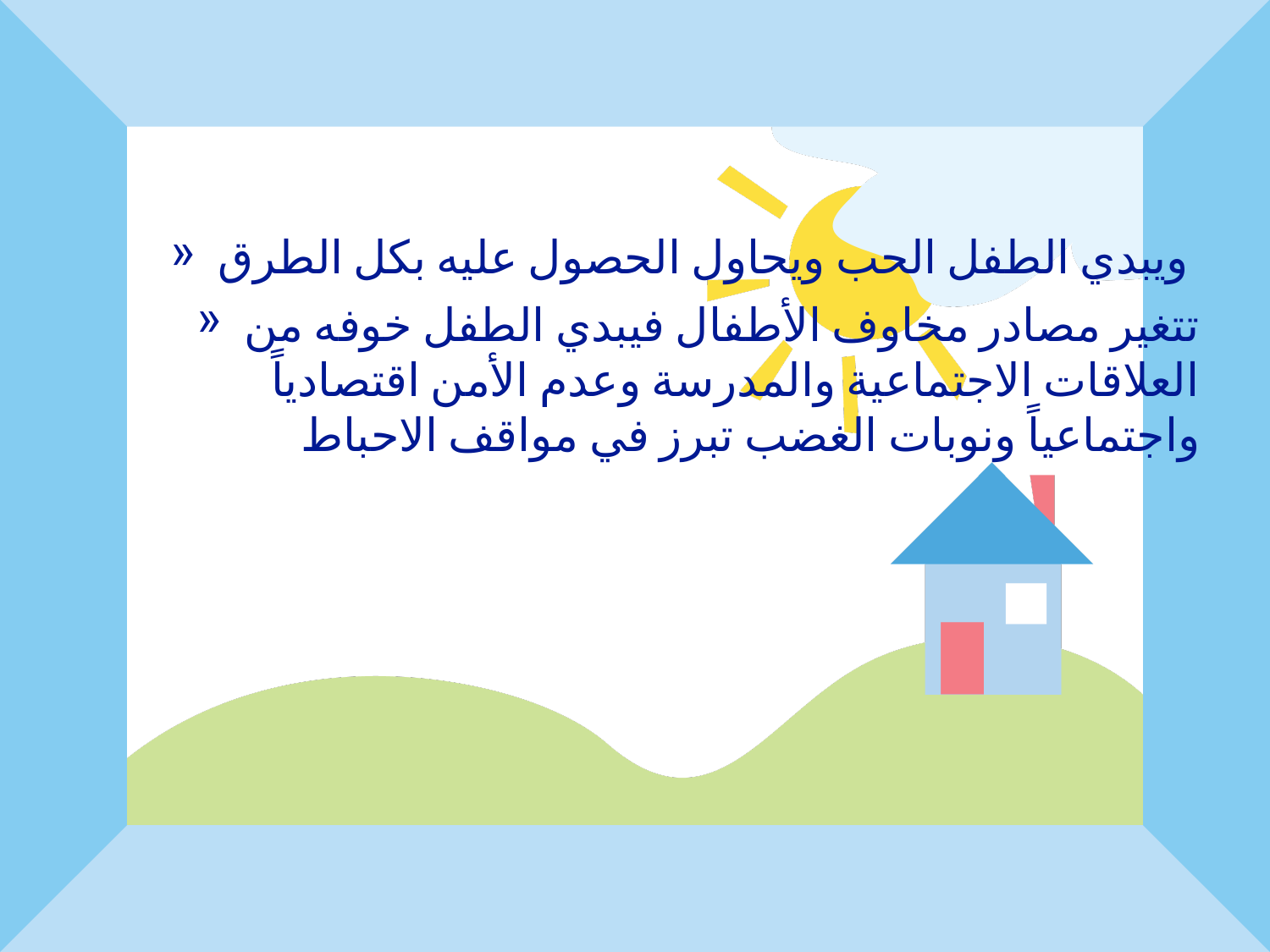

ويبدي الطفل الحب ويحاول الحصول عليه بكل الطرق
تتغير مصادر مخاوف الأطفال فيبدي الطفل خوفه من العلاقات الاجتماعية والمدرسة وعدم الأمن اقتصادياً واجتماعياً ونوبات الغضب تبرز في مواقف الاحباط